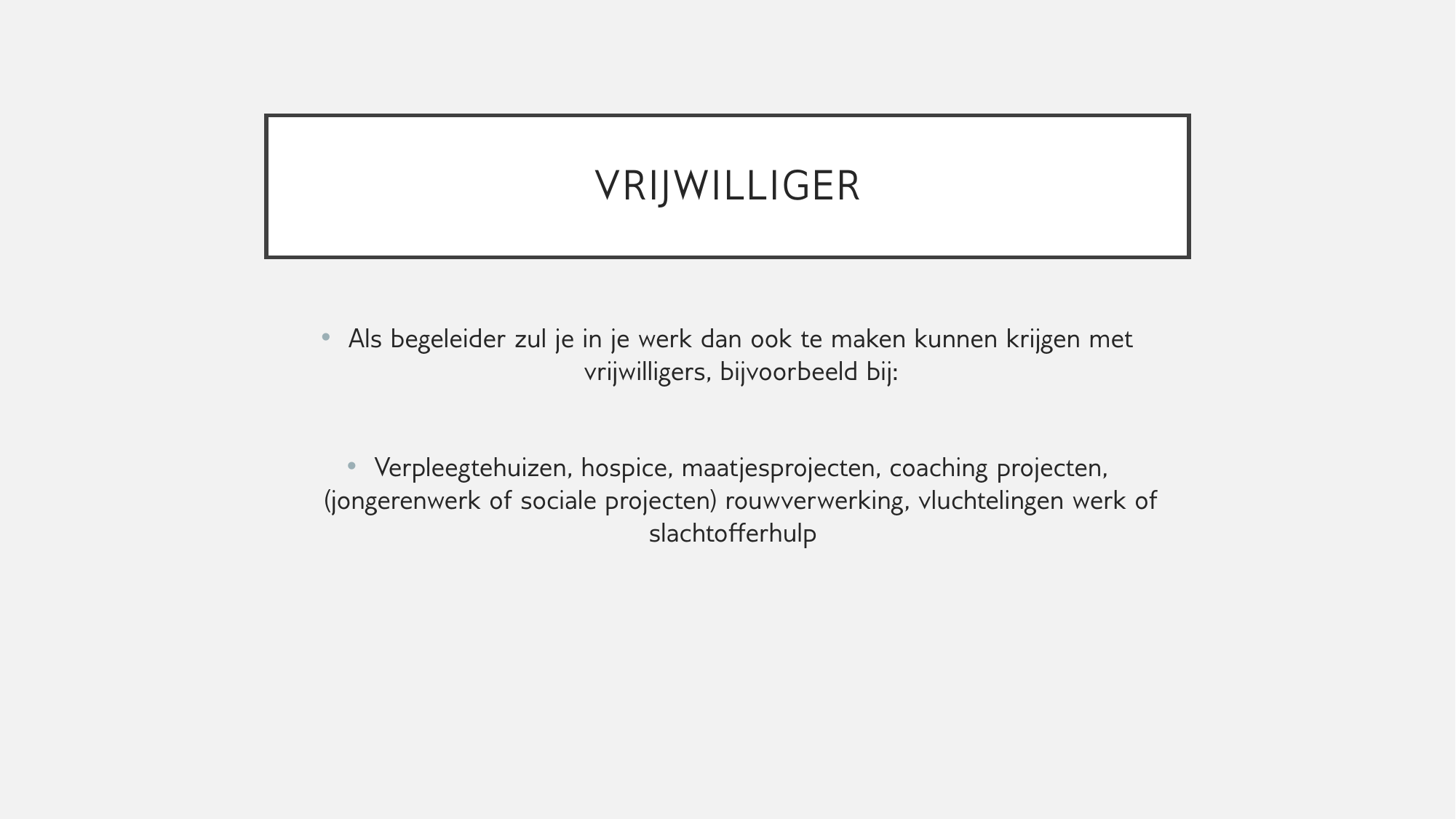

# vrijwilliger
Als begeleider zul je in je werk dan ook te maken kunnen krijgen met vrijwilligers, bijvoorbeeld bij:

Verpleegtehuizen, hospice, maatjesprojecten, coaching projecten, (jongerenwerk of sociale projecten) rouwverwerking, vluchtelingen werk of slachtofferhulp